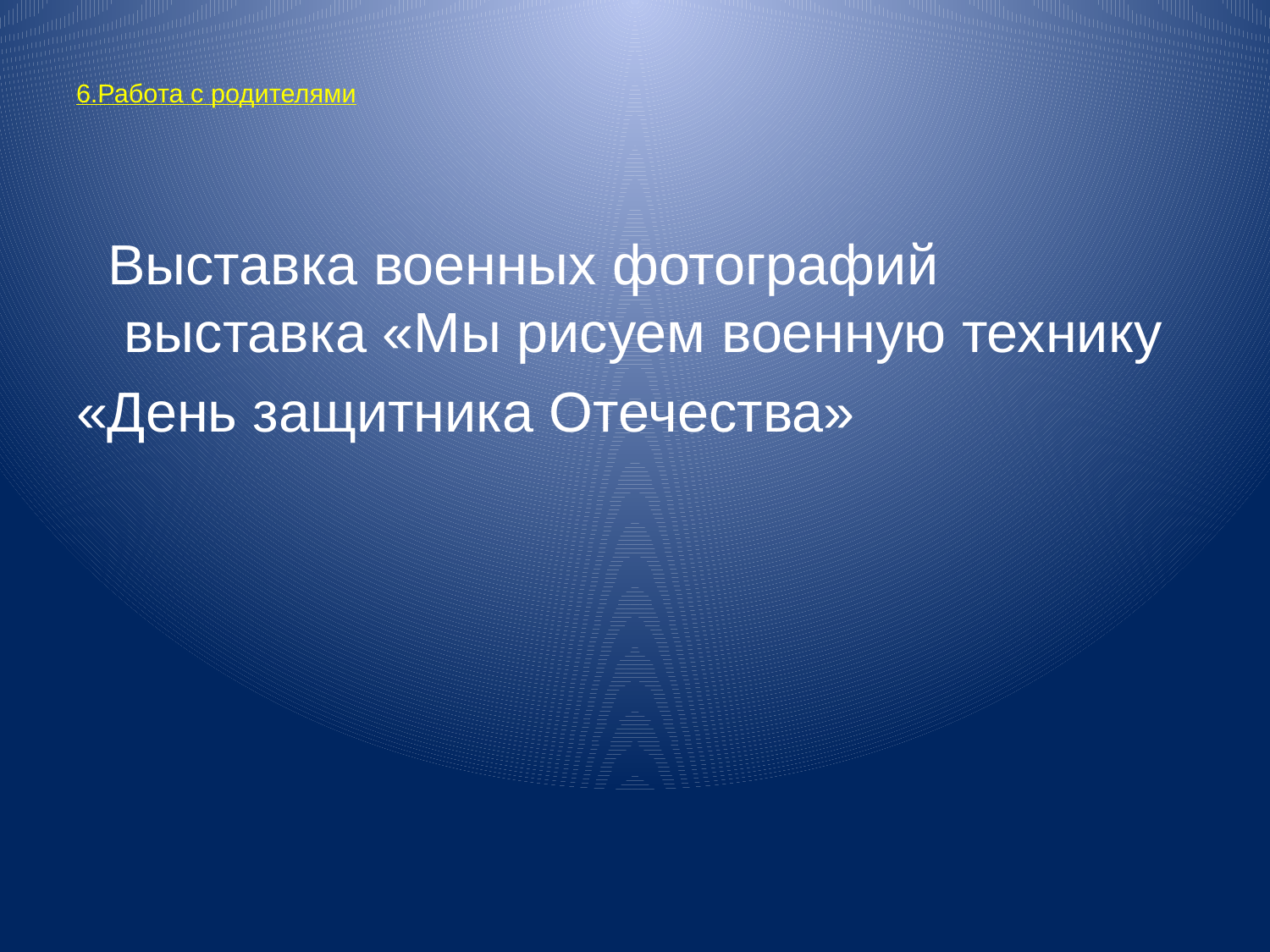

# 6.Работа с родителями
  Выставка военных фотографий выставка «Мы рисуем военную технику
«День защитника Отечества»